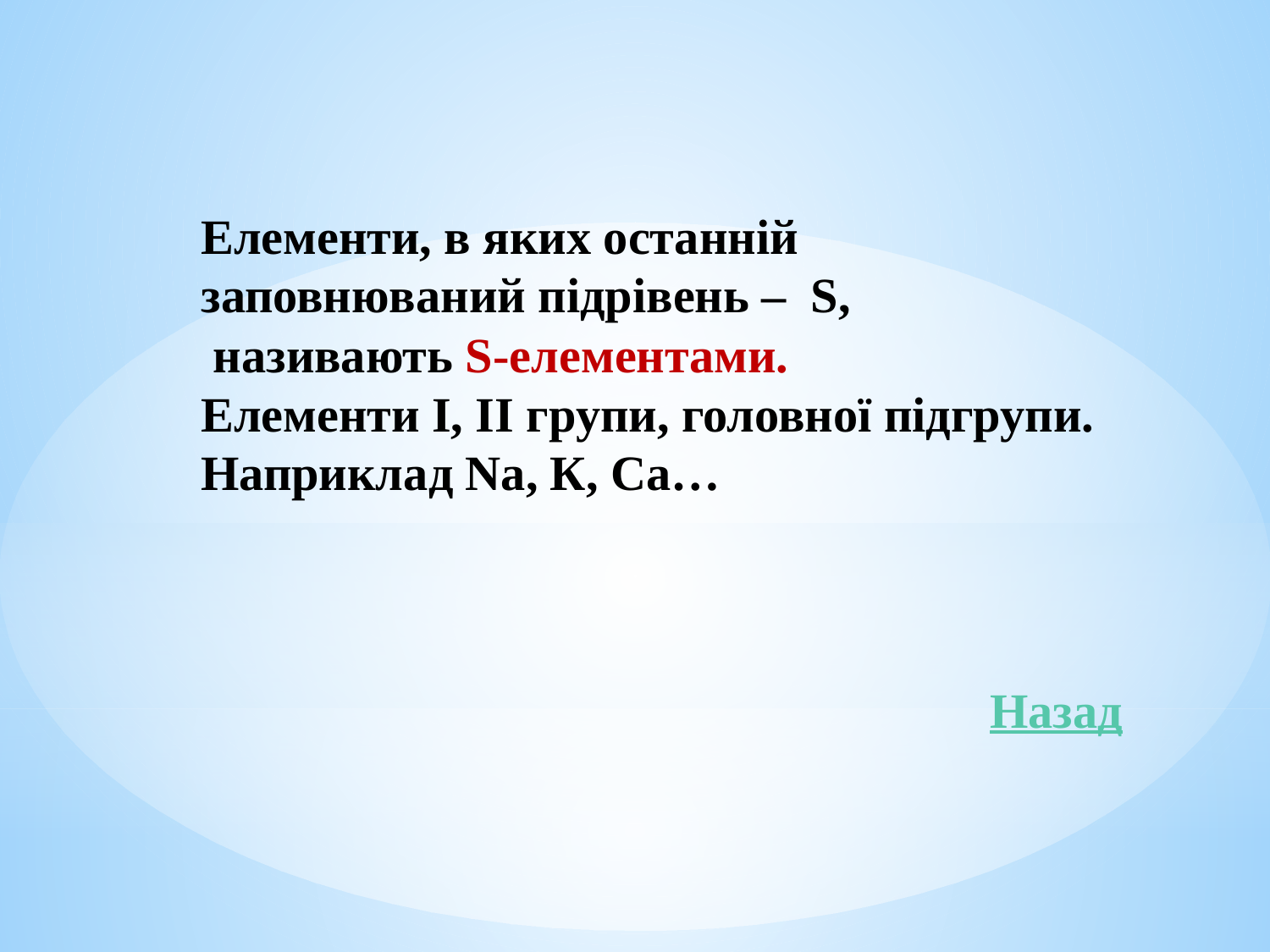

Елементи, в яких останній заповнюваний підрівень –  S,
 називають S-елементами.
Елементи І, ІІ групи, головної підгрупи. Наприклад Nа, К, Са…

Назад